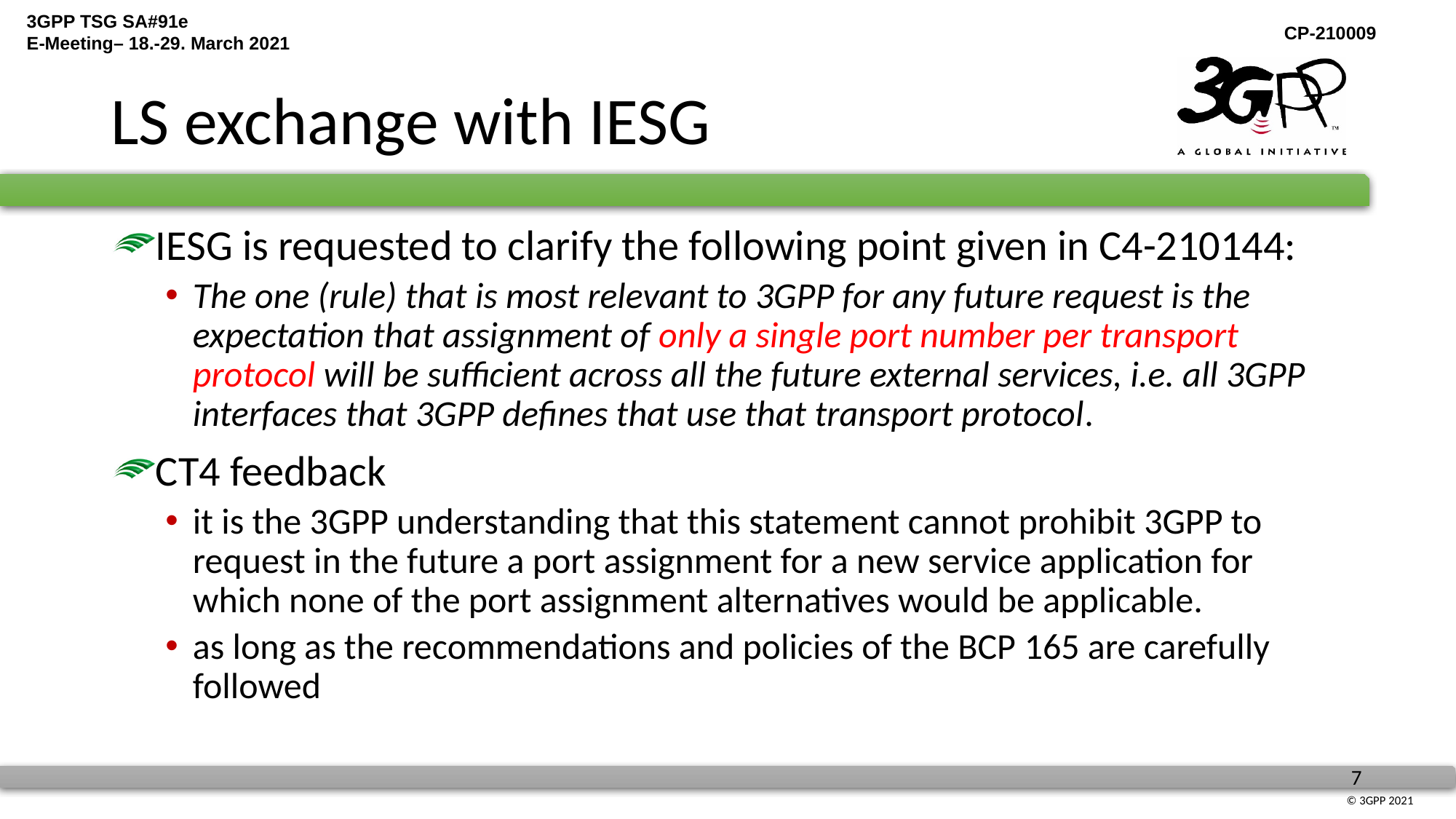

# LS exchange with IESG
IESG is requested to clarify the following point given in C4-210144:
The one (rule) that is most relevant to 3GPP for any future request is the expectation that assignment of only a single port number per transport  protocol will be sufficient across all the future external services, i.e. all 3GPP interfaces that 3GPP defines that use that transport protocol.
CT4 feedback
it is the 3GPP understanding that this statement cannot prohibit 3GPP to request in the future a port assignment for a new service application for which none of the port assignment alternatives would be applicable.
as long as the recommendations and policies of the BCP 165 are carefully followed